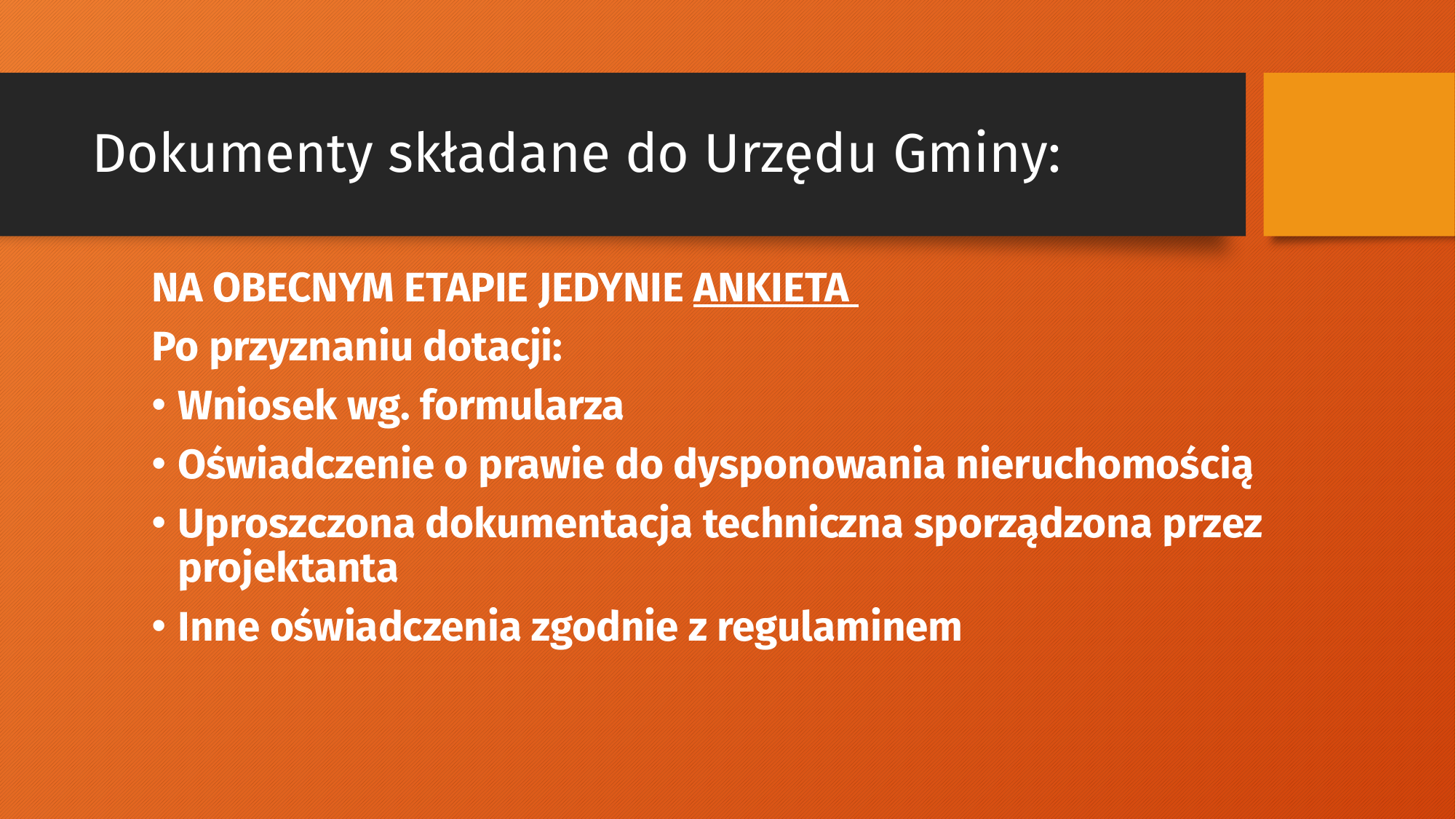

# Dokumenty składane do Urzędu Gminy:
NA OBECNYM ETAPIE JEDYNIE ANKIETA
Po przyznaniu dotacji:
Wniosek wg. formularza
Oświadczenie o prawie do dysponowania nieruchomością
Uproszczona dokumentacja techniczna sporządzona przez projektanta
Inne oświadczenia zgodnie z regulaminem